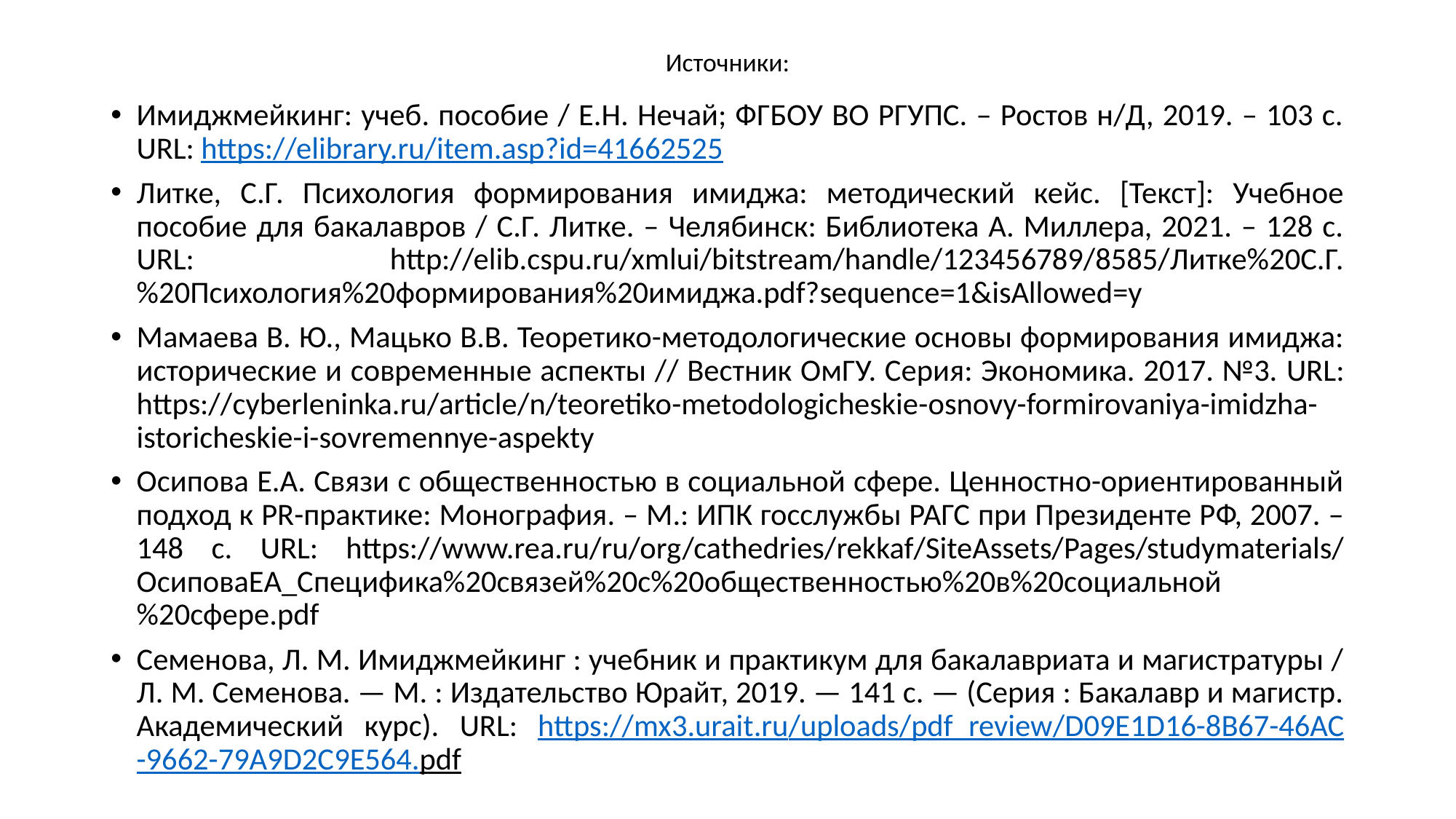

# Источники:
Имиджмейкинг: учеб. пособие / Е.Н. Нечай; ФГБОУ ВО РГУПС. – Ростов н/Д, 2019. – 103 с. URL: https://elibrary.ru/item.asp?id=41662525
Литке, С.Г. Психология формирования имиджа: методический кейс. [Текст]: Учебное пособие для бакалавров / С.Г. Литке. – Челябинск: Библиотека А. Миллера, 2021. – 128 с. URL: http://elib.cspu.ru/xmlui/bitstream/handle/123456789/8585/Литке%20С.Г.%20Психология%20формирования%20имиджа.pdf?sequence=1&isAllowed=y
Мамаева В. Ю., Мацько В.В. Теоретико-методологические основы формирования имиджа: исторические и современные аспекты // Вестник ОмГУ. Серия: Экономика. 2017. №3. URL: https://cyberleninka.ru/article/n/teoretiko-metodologicheskie-osnovy-formirovaniya-imidzha-istoricheskie-i-sovremennye-aspekty
Осипова Е.А. Связи с общественностью в социальной сфере. Ценностно-ориентированный подход к PR-практике: Монография. – М.: ИПК госслужбы РАГС при Президенте РФ, 2007. – 148 с. URL: https://www.rea.ru/ru/org/cathedries/rekkaf/SiteAssets/Pages/studymaterials/ОсиповаЕА_Специфика%20связей%20с%20общественностью%20в%20социальной%20сфере.pdf
Семенова, Л. М. Имиджмейкинг : учебник и практикум для бакалавриата и магистратуры / Л. М. Семенова. — М. : Издательство Юрайт, 2019. — 141 с. — (Серия : Бакалавр и магистр. Академический курс). URL: https://mx3.urait.ru/uploads/pdf_review/D09E1D16-8B67-46AC-9662-79A9D2C9E564.pdf